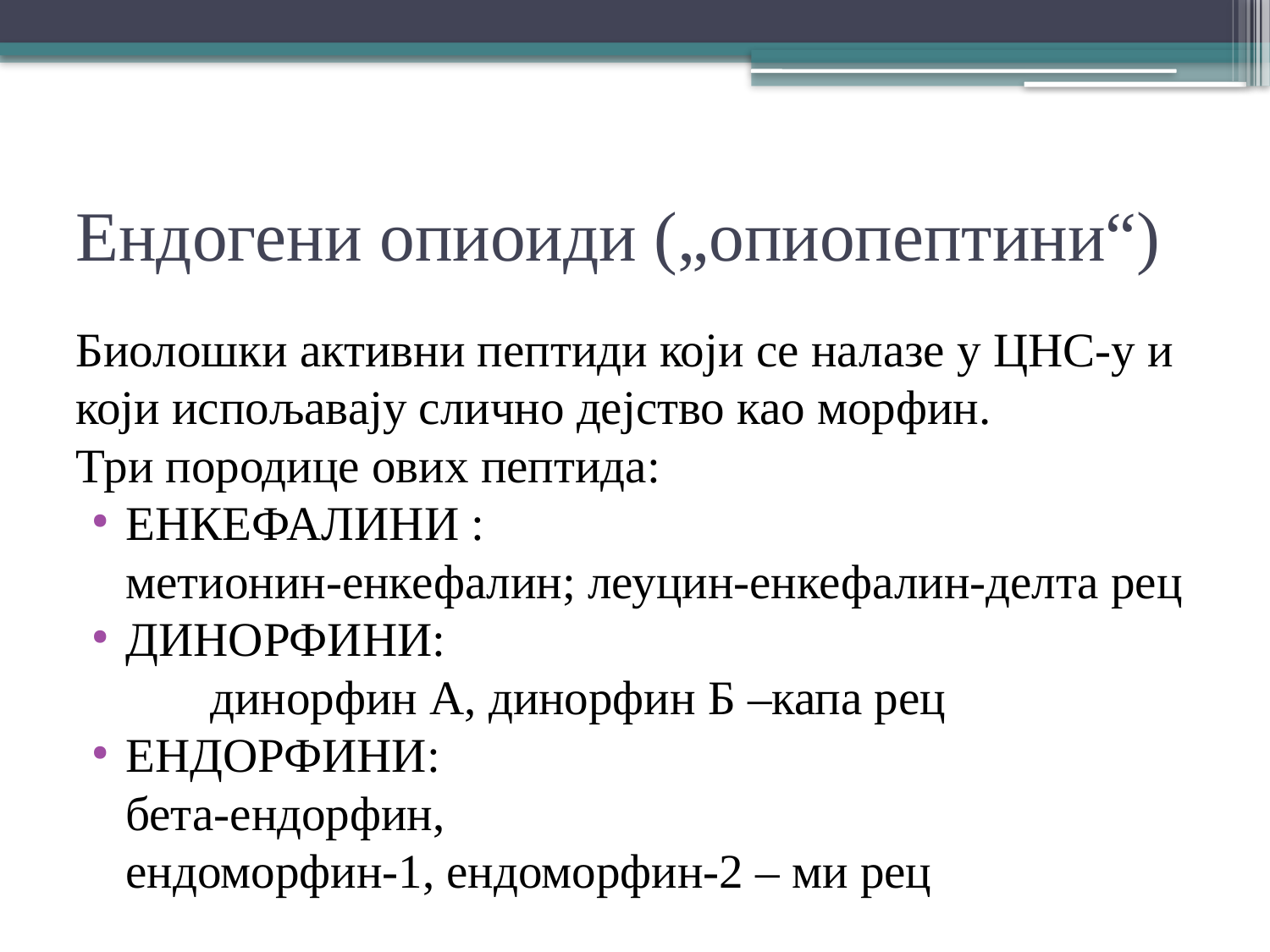

# Ендогени опиоиди („опиопептини“)
Биолошки активни пептиди који се налазе у ЦНС-у и који испољавају слично дејство као морфин.
Три породице ових пептида:
ЕНКЕФАЛИНИ :                                                     метионин-енкефалин; леуцин-енкефалин-делта рец
ДИНОРФИНИ:                                                                      динорфин А, динорфин Б –капа рец
ЕНДОРФИНИ:                                                              бета-ендорфин,                                                   ендоморфин-1, ендоморфин-2 – ми рец